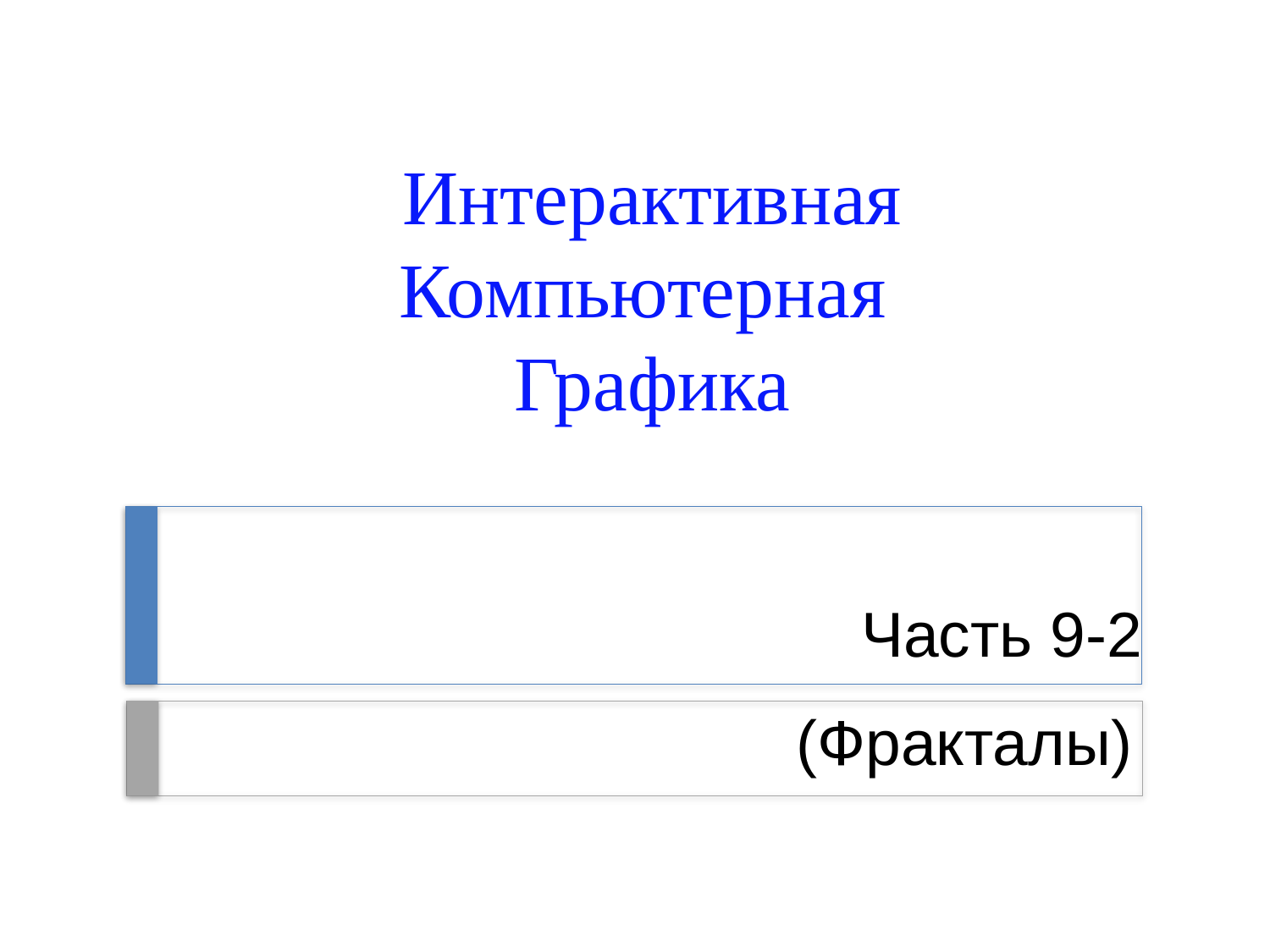

Интерактивная
Компьютерная
Графика
Часть 9-2
# (Фракталы)